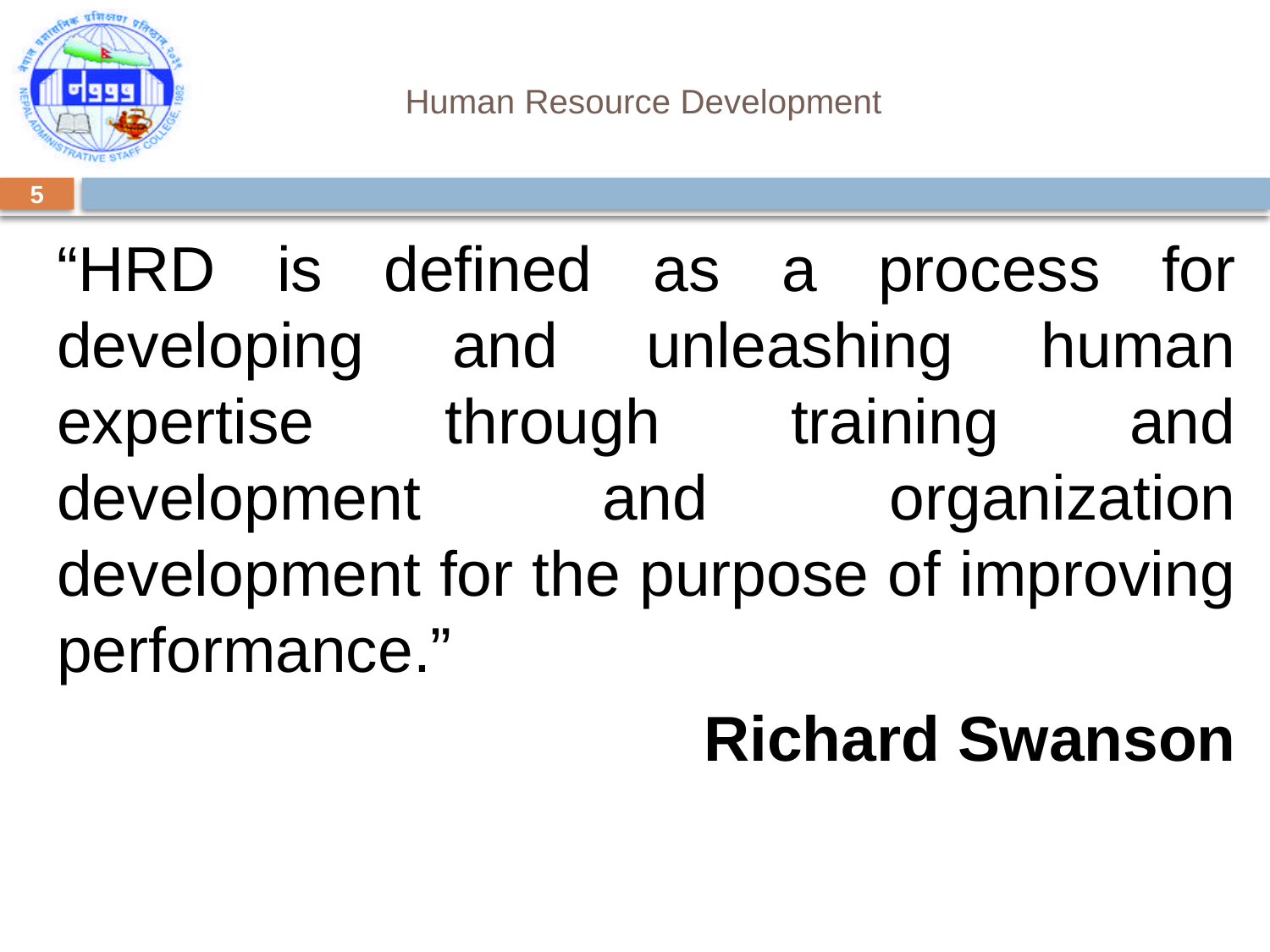

# Human Resource Development
5
	“HRD is defined as a process for developing and unleashing human expertise through training and development and organization development for the purpose of improving performance.”
Richard Swanson